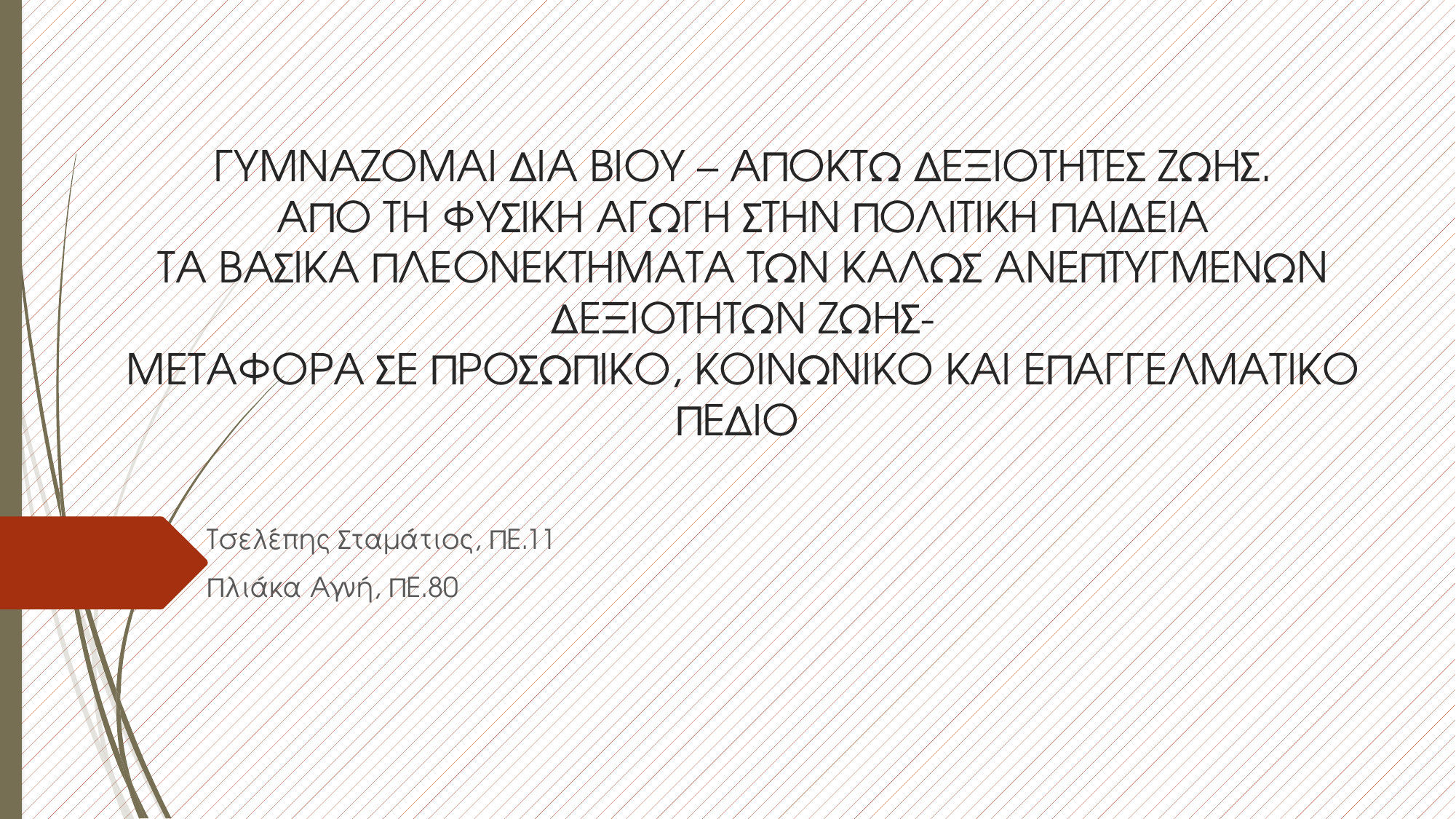

# ΓΥΜΝΑΖΟΜΑΙ ΔΙΑ ΒΙΟΥ – ΑΠΟΚΤΩ ΔΕΞΙΟΤΗΤΕΣ ΖΩΗΣ. ΑΠΟ ΤΗ ΦΥΣΙΚΗ ΑΓΩΓΗ ΣΤΗΝ ΠΟΛΙΤΙΚΗ ΠΑΙΔΕΙΑ ΤΑ ΒΑΣΙΚΑ ΠΛΕΟΝΕΚΤΗΜΑΤΑ ΤΩΝ ΚΑΛΩΣ ΑΝΕΠΤΥΓΜΕΝΩΝ ΔΕΞΙΟΤΗΤΩΝ ΖΩΗΣ- ΜΕΤΑΦΟΡΑ ΣΕ ΠΡΟΣΩΠΙΚΟ, ΚΟΙΝΩΝΙΚΟ ΚΑΙ ΕΠΑΓΓΕΛΜΑΤΙΚΟ ΠΕΔΙΟ
Τσελέπης Σταμάτιος, ΠΕ.11
Πλιάκα Αγνή, ΠΕ.80